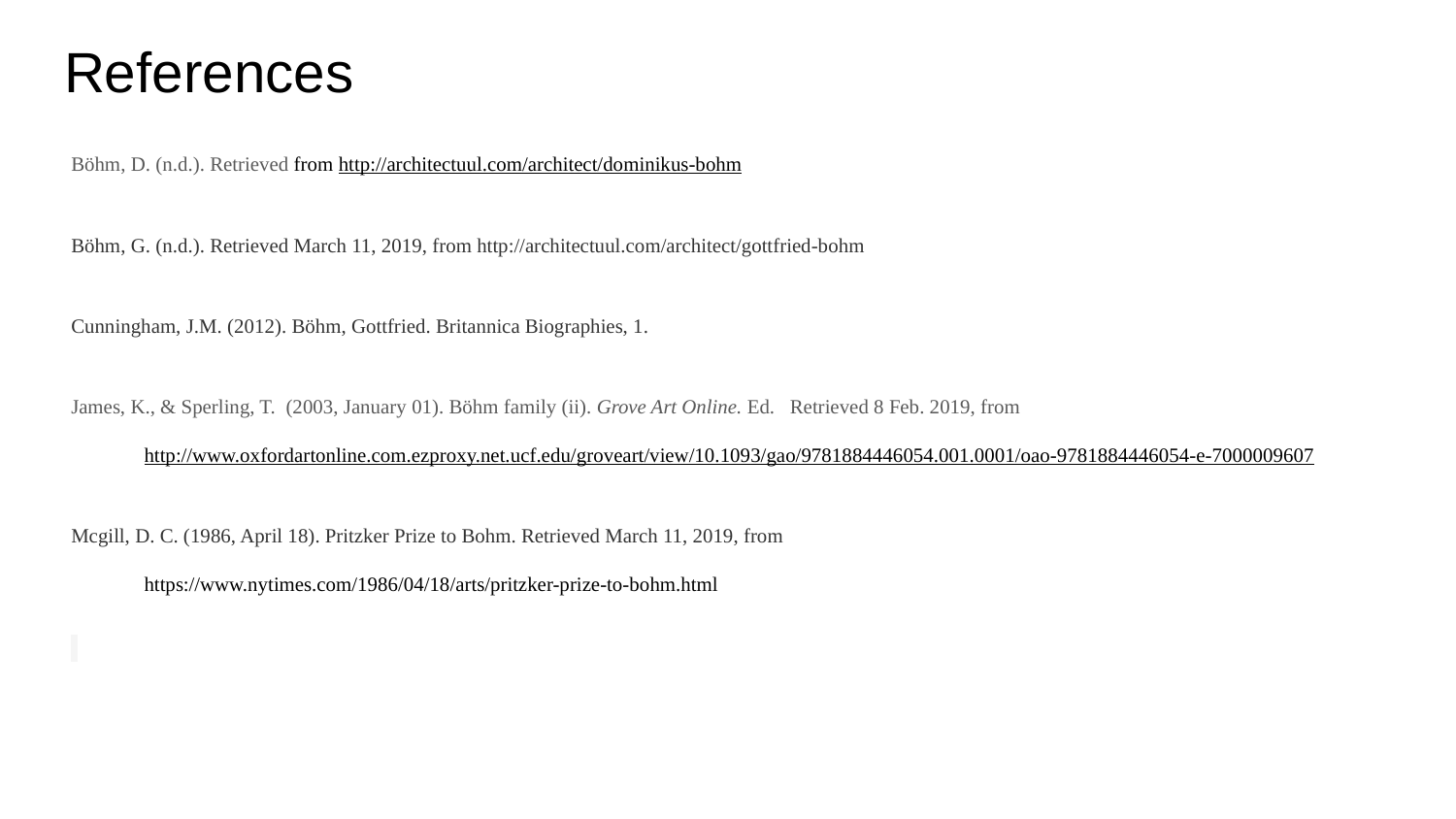

# References
Böhm, D. (n.d.). Retrieved from http://architectuul.com/architect/dominikus-bohm
Böhm, G. (n.d.). Retrieved March 11, 2019, from http://architectuul.com/architect/gottfried-bohm
Cunningham, J.M. (2012). Böhm, Gottfried. Britannica Biographies, 1.
James, K., & Sperling, T.  (2003, January 01). Böhm family (ii). Grove Art Online. Ed.   Retrieved 8 Feb. 2019, from http://www.oxfordartonline.com.ezproxy.net.ucf.edu/groveart/view/10.1093/gao/9781884446054.001.0001/oao-9781884446054-e-7000009607
Mcgill, D. C. (1986, April 18). Pritzker Prize to Bohm. Retrieved March 11, 2019, from
https://www.nytimes.com/1986/04/18/arts/pritzker-prize-to-bohm.html